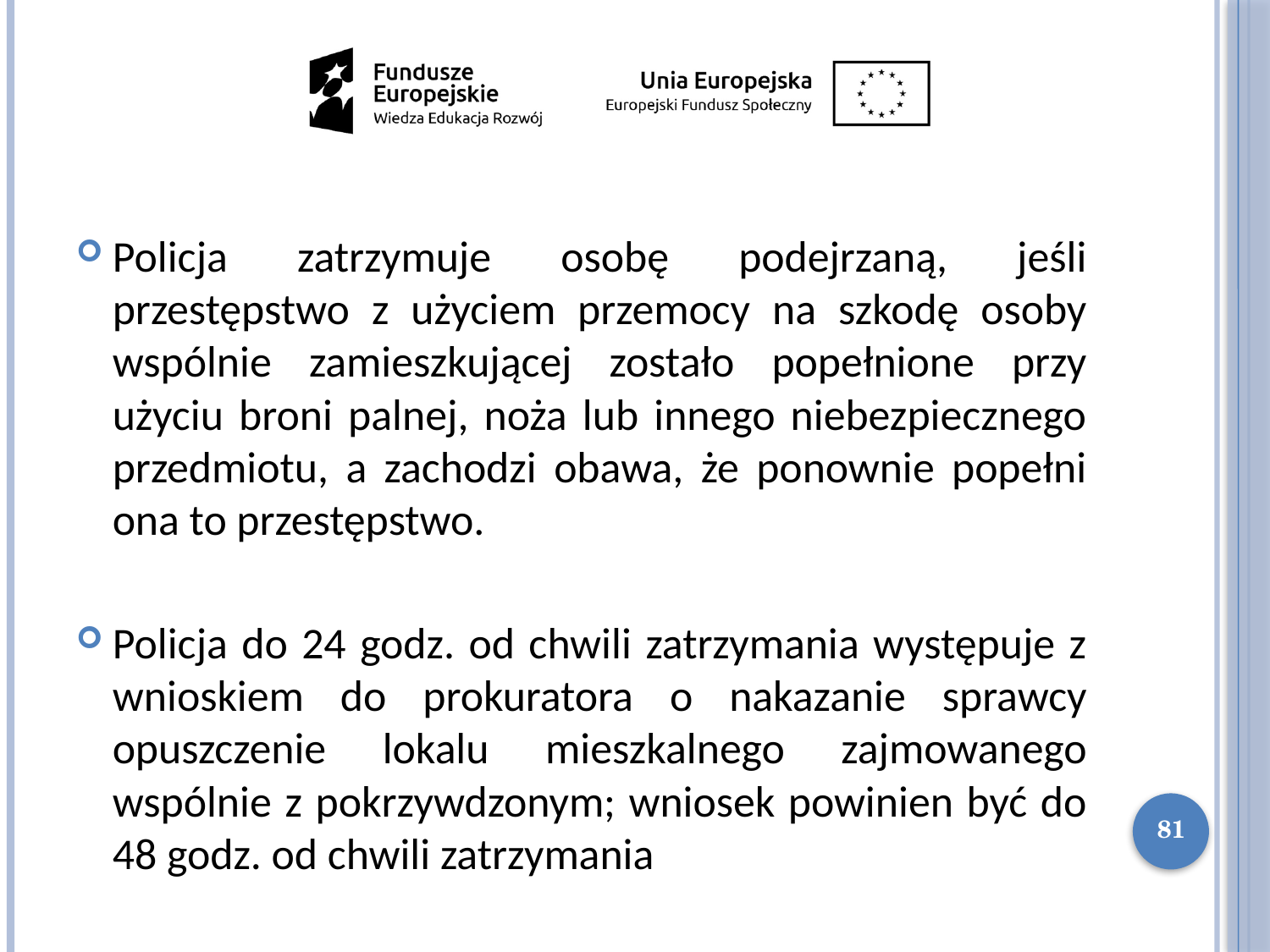

Policja zatrzymuje osobę podejrzaną, jeśli przestępstwo z użyciem przemocy na szkodę osoby wspólnie zamieszkującej zostało popełnione przy użyciu broni palnej, noża lub innego niebezpiecznego przedmiotu, a zachodzi obawa, że ponownie popełni ona to przestępstwo.

Policja do 24 godz. od chwili zatrzymania występuje z wnioskiem do prokuratora o nakazanie sprawcy opuszczenie lokalu mieszkalnego zajmowanego wspólnie z pokrzywdzonym; wniosek powinien być do 48 godz. od chwili zatrzymania

81